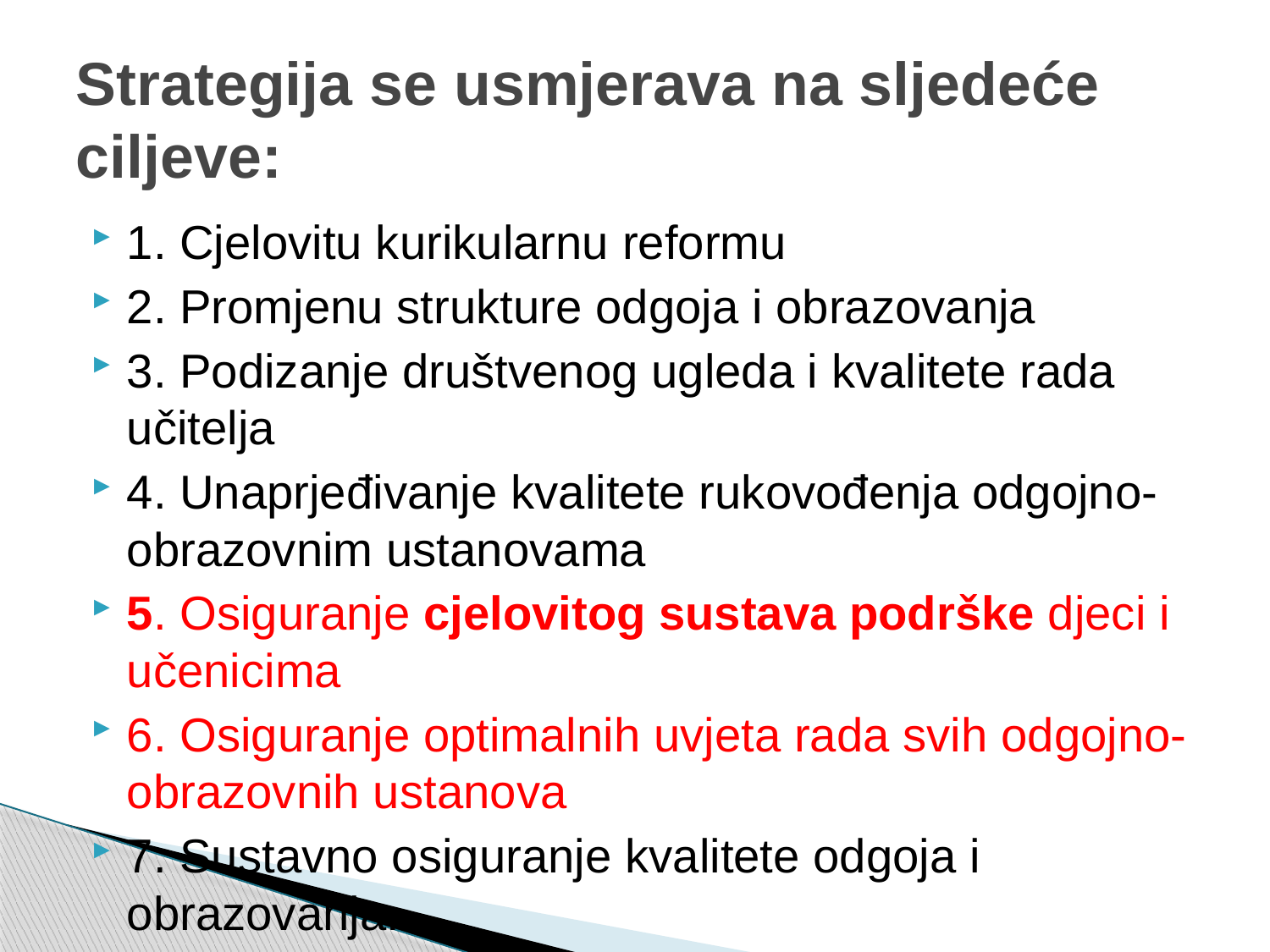

# Strategija se usmjerava na sljedeće ciljeve:
1. Cjelovitu kurikularnu reformu
2. Promjenu strukture odgoja i obrazovanja
3. Podizanje društvenog ugleda i kvalitete rada učitelja
4. Unaprjeđivanje kvalitete rukovođenja odgojno-obrazovnim ustanovama
5. Osiguranje cjelovitog sustava podrške djeci i učenicima
6. Osiguranje optimalnih uvjeta rada svih odgojno-obrazovnih ustanova
7. Sustavno osiguranje kvalitete odgoja i obrazovanja.